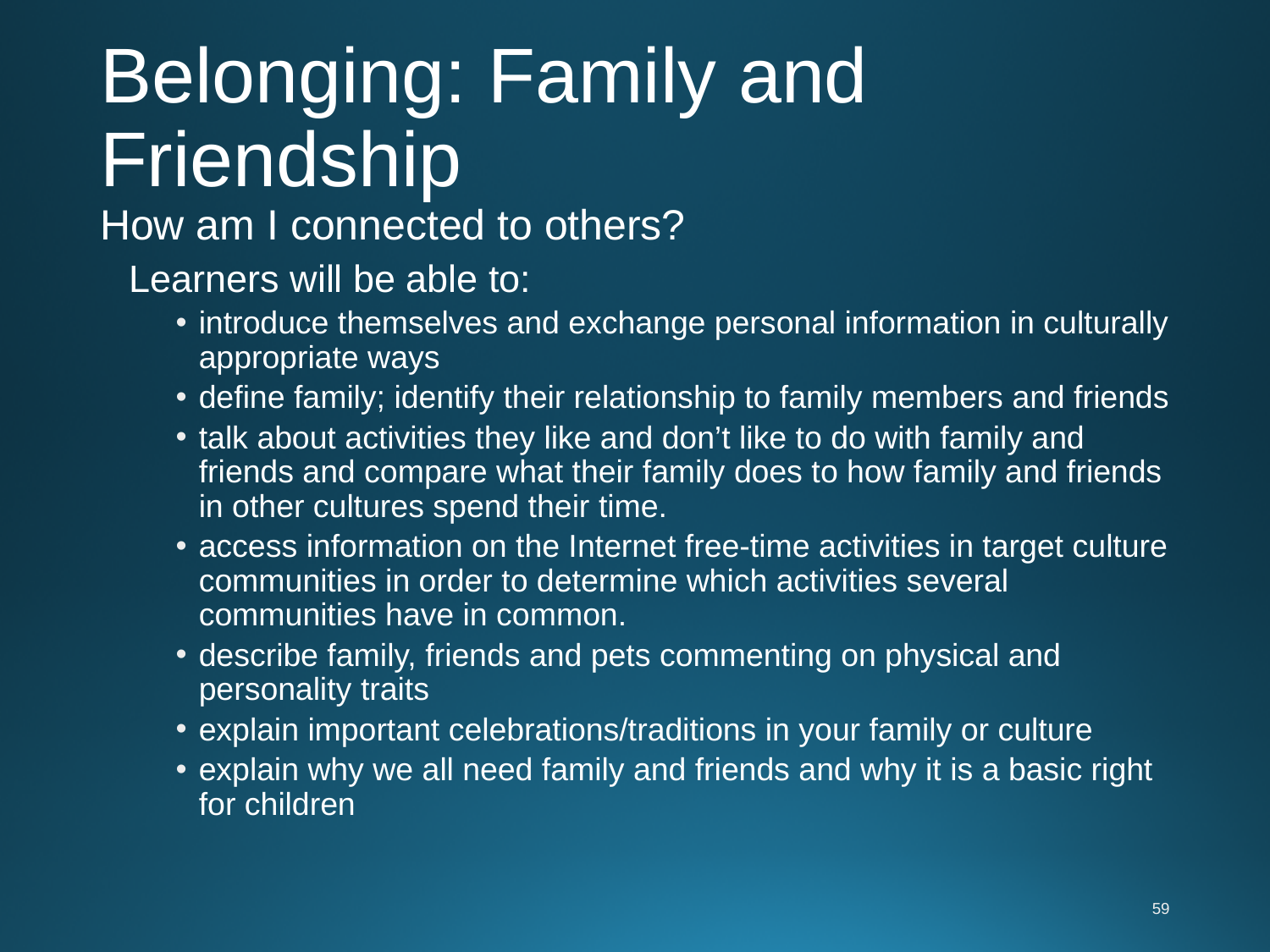

# Belonging: Family and Friendship How am I connected to others?
Learners will be able to:
introduce themselves and exchange personal information in culturally appropriate ways
define family; identify their relationship to family members and friends
talk about activities they like and don’t like to do with family and friends and compare what their family does to how family and friends in other cultures spend their time.
access information on the Internet free-time activities in target culture communities in order to determine which activities several communities have in common.
describe family, friends and pets commenting on physical and personality traits
explain important celebrations/traditions in your family or culture
explain why we all need family and friends and why it is a basic right for children

59